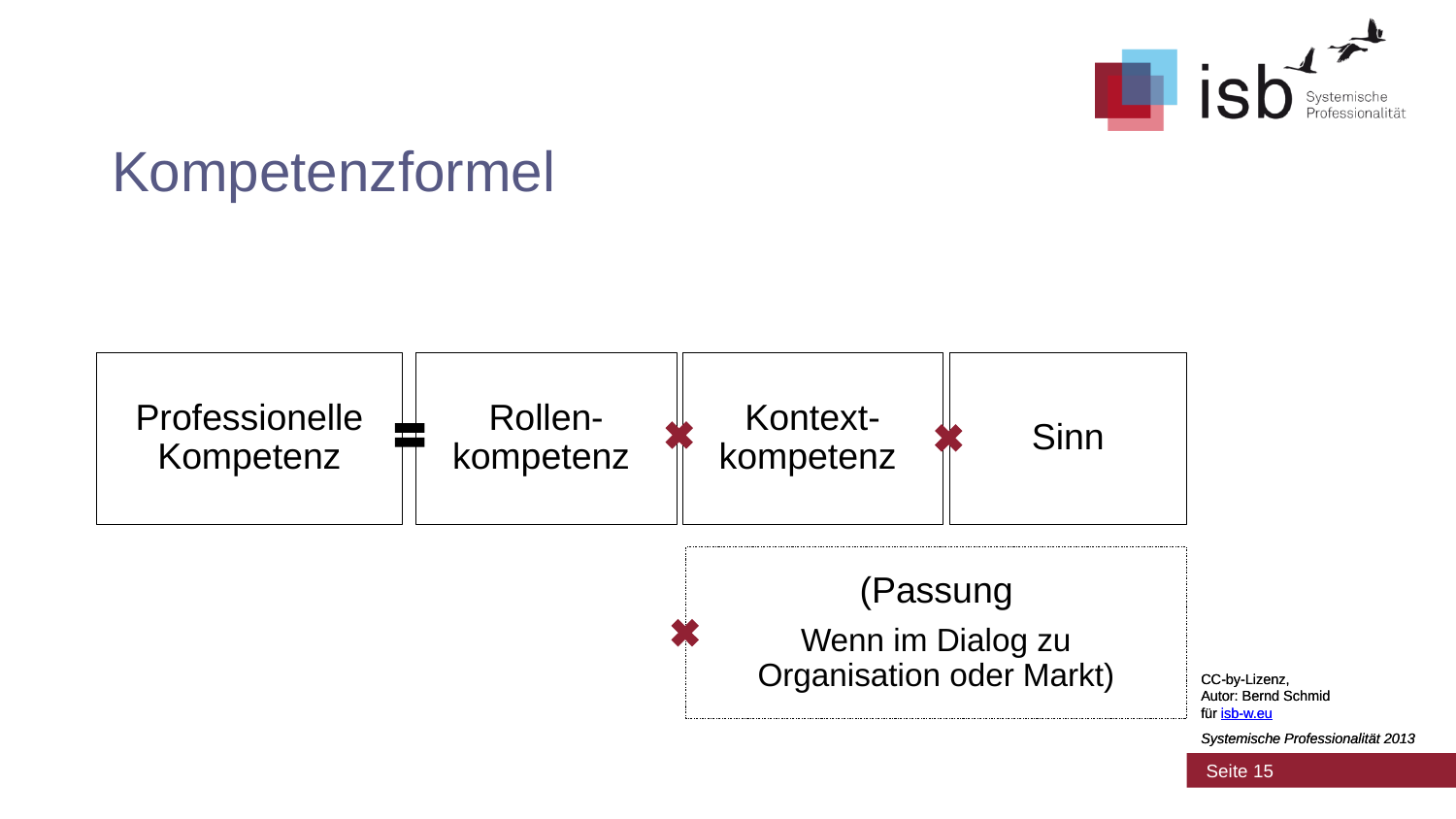

# Kompetenzformel

Sinn
Kontext-kompetenz
Professionelle Kompetenz
Rollen-kompetenz

CC-by-Lizenz,
Autor: Bernd Schmid
für isb-w.eu
Systemische Professionalität 2013
(Passung
Wenn im Dialog zu Organisation oder Markt)

 Seite 15